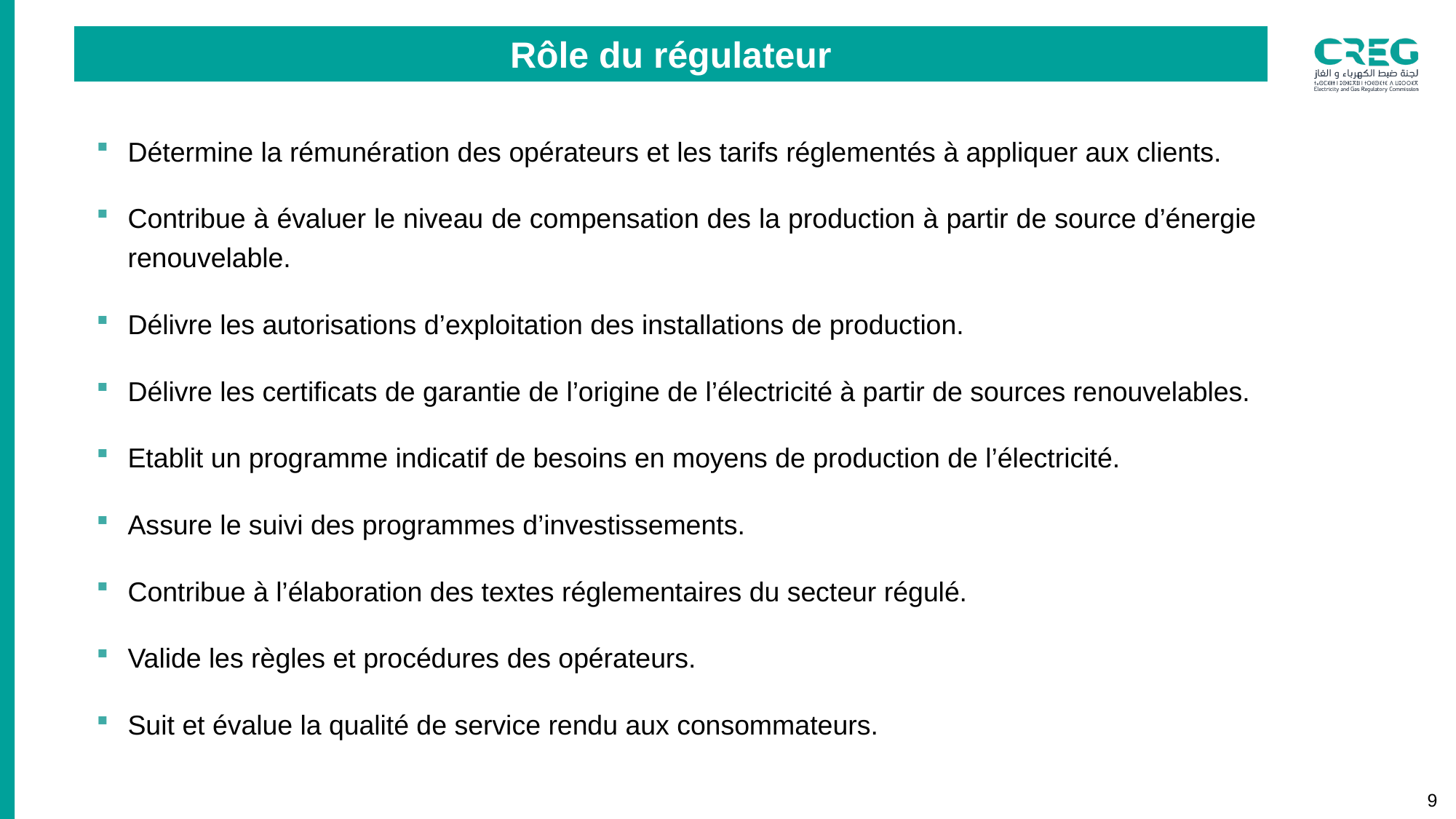

Rôle du régulateur
Détermine la rémunération des opérateurs et les tarifs réglementés à appliquer aux clients.
Contribue à évaluer le niveau de compensation des la production à partir de source d’énergie renouvelable.
Délivre les autorisations d’exploitation des installations de production.
Délivre les certificats de garantie de l’origine de l’électricité à partir de sources renouvelables.
Etablit un programme indicatif de besoins en moyens de production de l’électricité.
Assure le suivi des programmes d’investissements.
Contribue à l’élaboration des textes réglementaires du secteur régulé.
Valide les règles et procédures des opérateurs.
Suit et évalue la qualité de service rendu aux consommateurs.
9